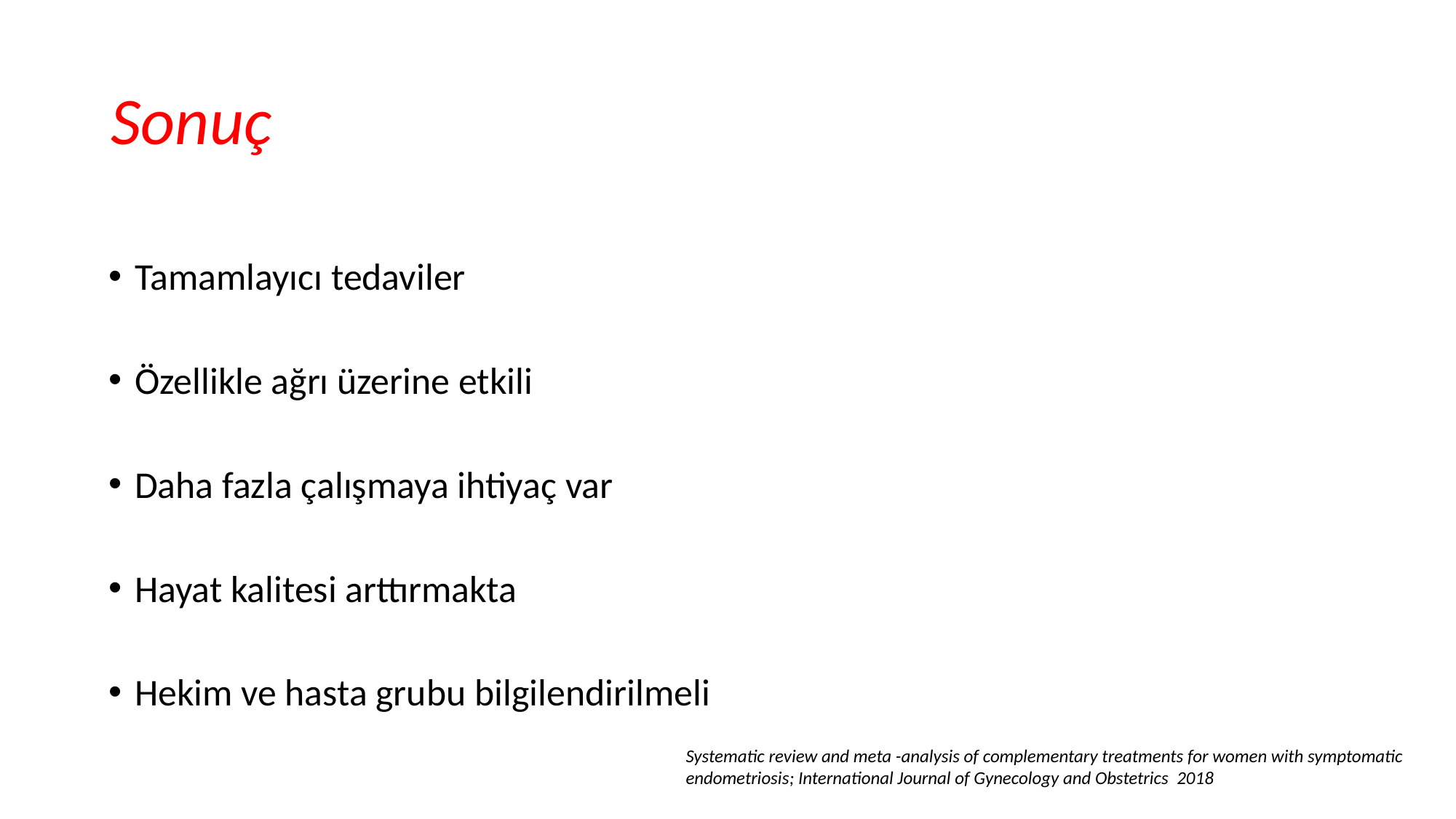

# Sonuç
Tamamlayıcı tedaviler
Özellikle ağrı üzerine etkili
Daha fazla çalışmaya ihtiyaç var
Hayat kalitesi arttırmakta
Hekim ve hasta grubu bilgilendirilmeli
Systematic review and meta -analysis of complementary treatments for women with symptomatic endometriosis; International Journal of Gynecology and Obstetrics  2018